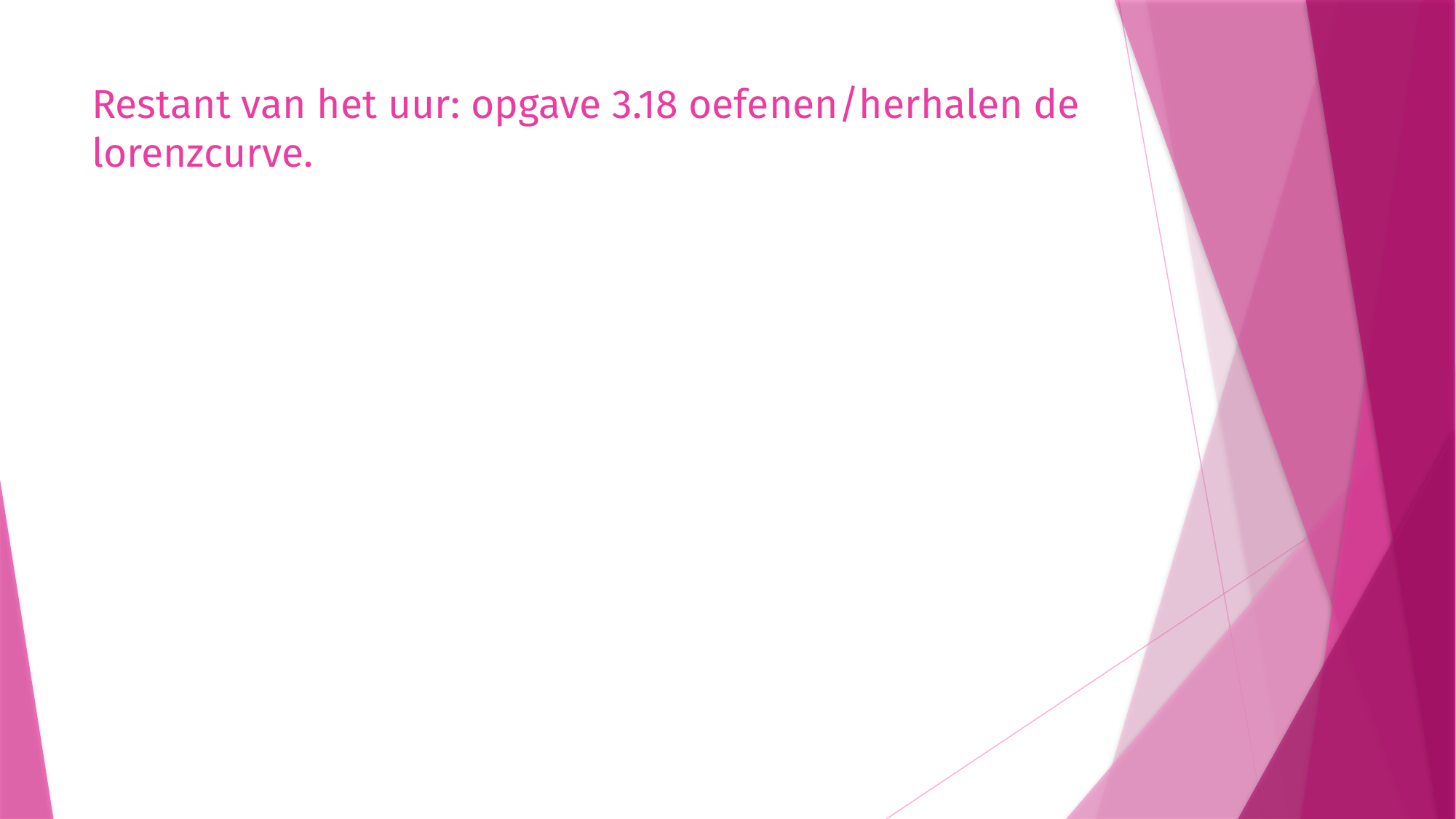

# Restant van het uur: opgave 3.18 oefenen/herhalen de lorenzcurve.